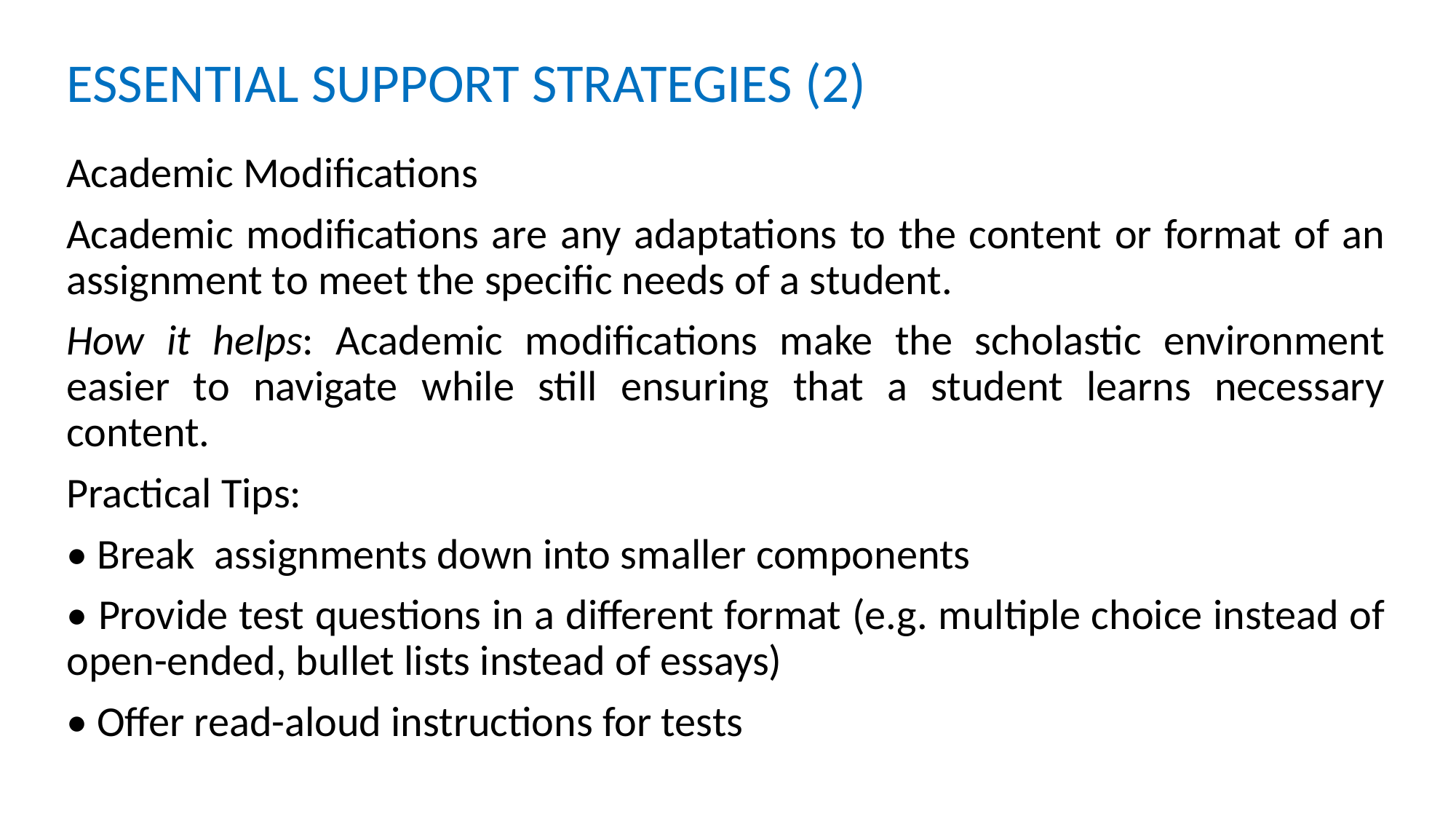

# ESSENTIAL SUPPORT STRATEGIES (2)
Academic Modifications
Academic modifications are any adaptations to the content or format of an assignment to meet the specific needs of a student.
How it helps: Academic modifications make the scholastic environment easier to navigate while still ensuring that a student learns necessary content.
Practical Tips:
• Break  assignments down into smaller components
• Provide test questions in a different format (e.g. multiple choice instead of open-ended, bullet lists instead of essays)
• Offer read-aloud instructions for tests